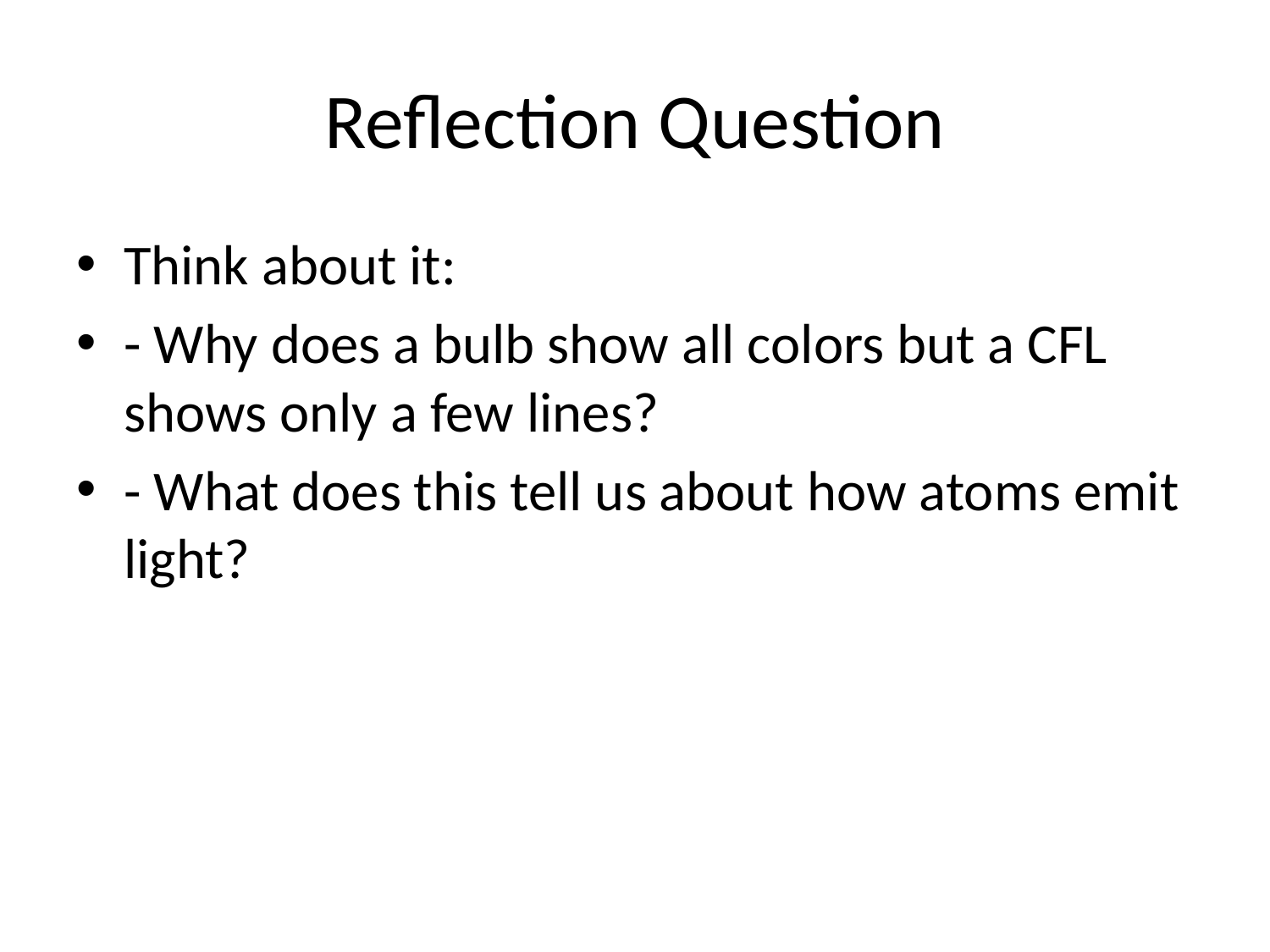

# Reflection Question
Think about it:
- Why does a bulb show all colors but a CFL shows only a few lines?
- What does this tell us about how atoms emit light?